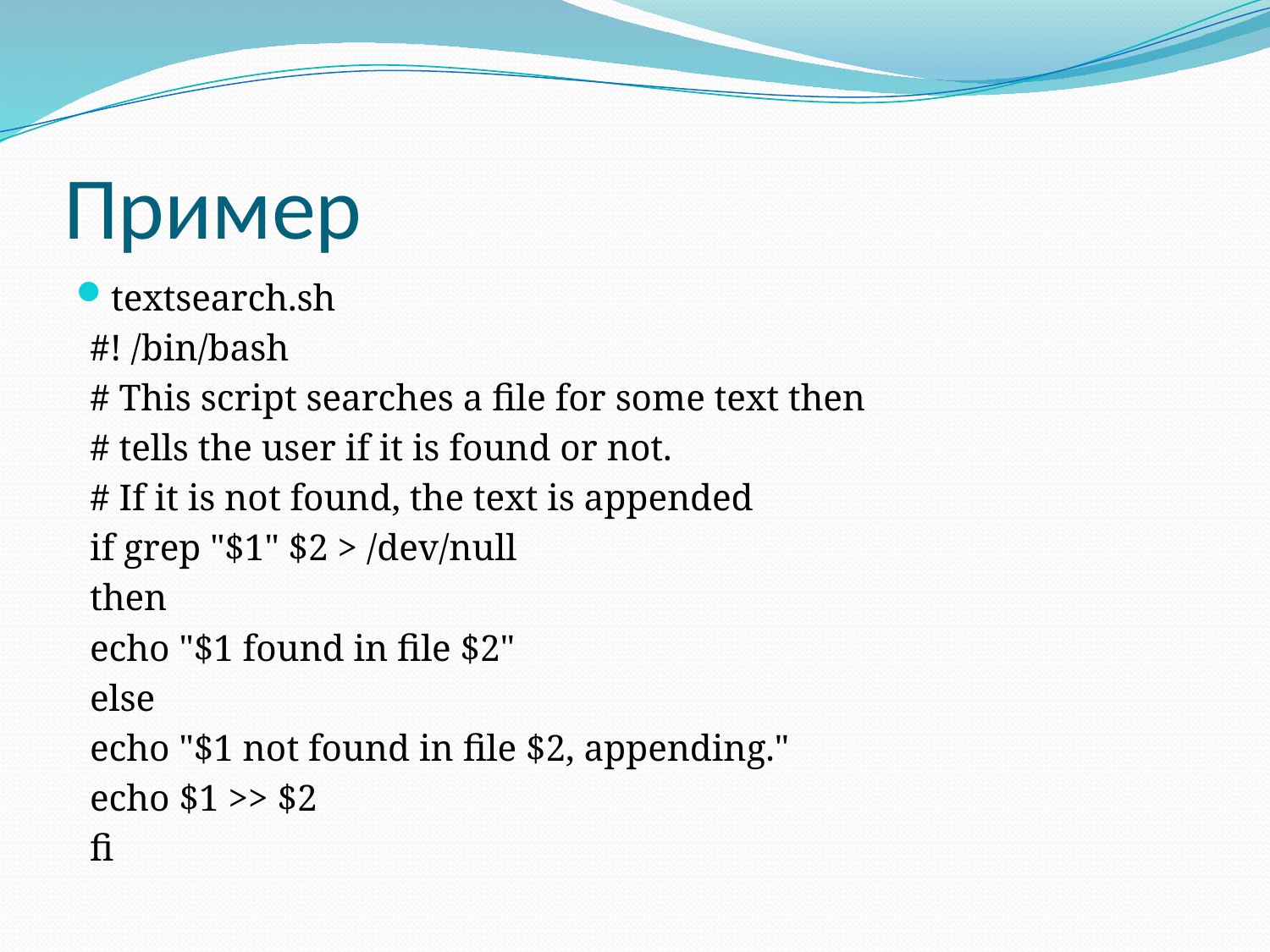

# Пример
textsearch.sh
#! /bin/bash
# This script searches a file for some text then
# tells the user if it is found or not.
# If it is not found, the text is appended
if grep "$1" $2 > /dev/null
then
echo "$1 found in file $2"
else
echo "$1 not found in file $2, appending."
echo $1 >> $2
fi